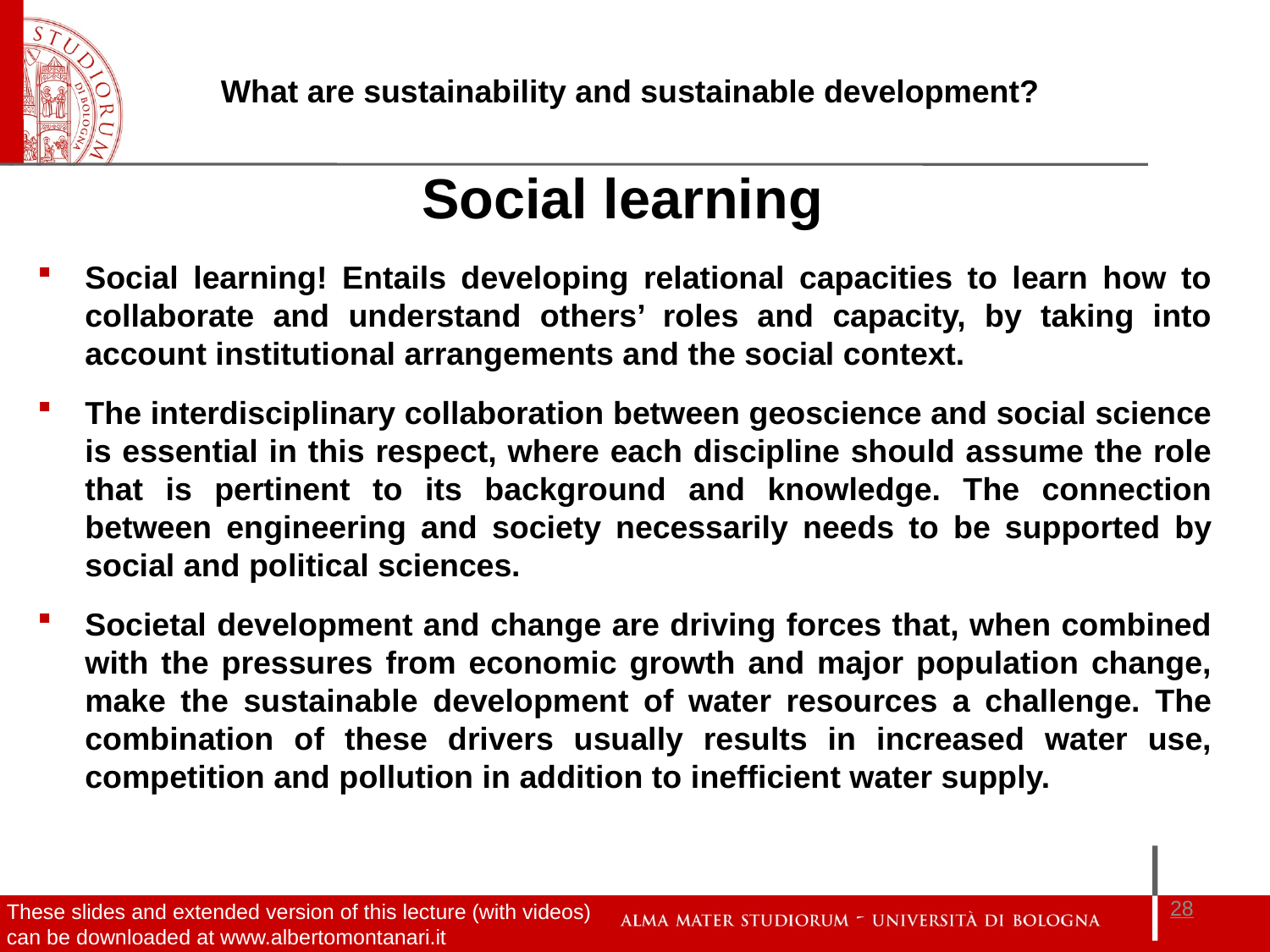

Social learning
Social learning! Entails developing relational capacities to learn how to collaborate and understand others’ roles and capacity, by taking into account institutional arrangements and the social context.
The interdisciplinary collaboration between geoscience and social science is essential in this respect, where each discipline should assume the role that is pertinent to its background and knowledge. The connection between engineering and society necessarily needs to be supported by social and political sciences.
Societal development and change are driving forces that, when combined with the pressures from economic growth and major population change, make the sustainable development of water resources a challenge. The combination of these drivers usually results in increased water use, competition and pollution in addition to inefficient water supply.

28